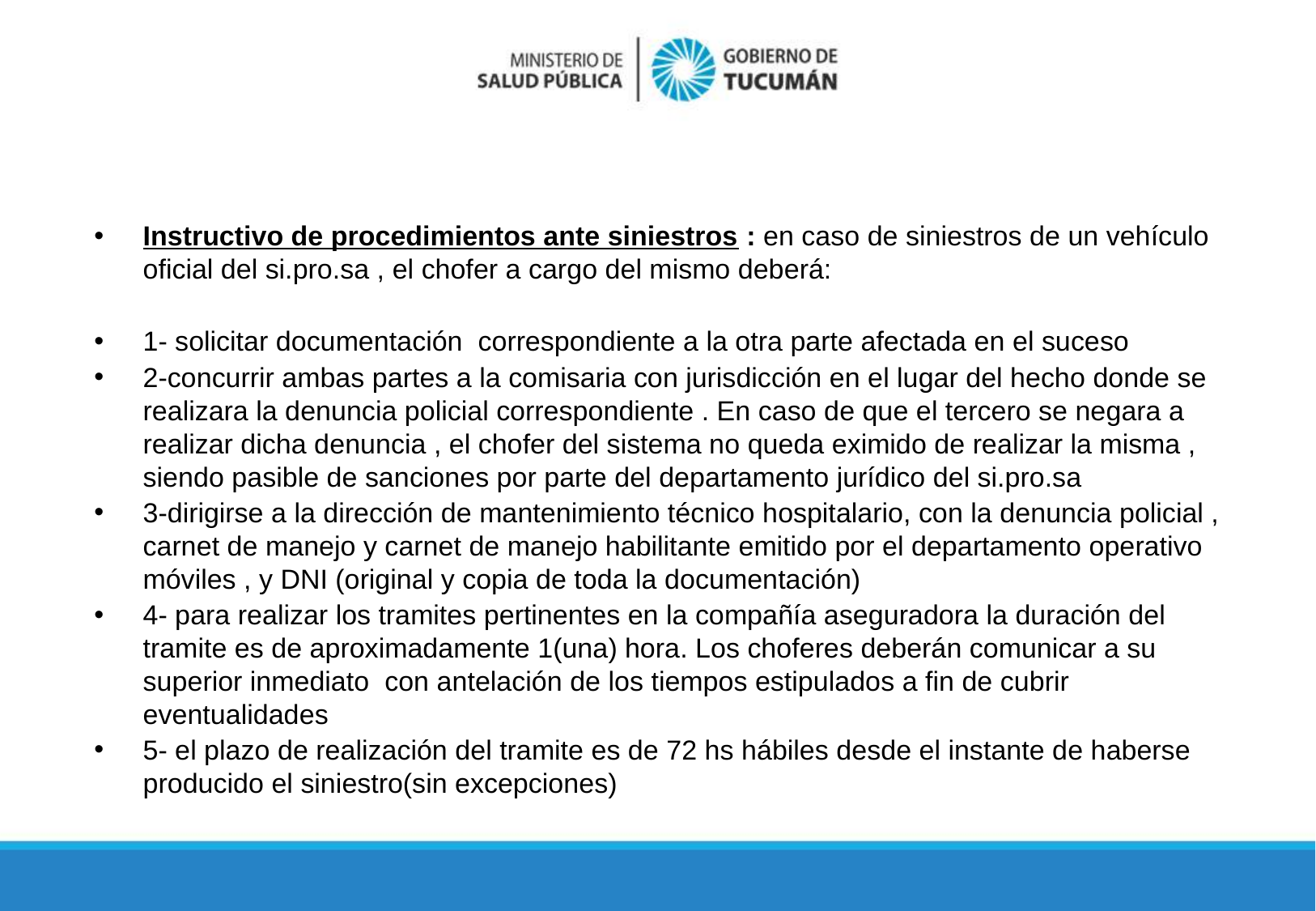

#
Instructivo de procedimientos ante siniestros : en caso de siniestros de un vehículo oficial del si.pro.sa , el chofer a cargo del mismo deberá:

1- solicitar documentación  correspondiente a la otra parte afectada en el suceso
2-concurrir ambas partes a la comisaria con jurisdicción en el lugar del hecho donde se realizara la denuncia policial correspondiente . En caso de que el tercero se negara a realizar dicha denuncia , el chofer del sistema no queda eximido de realizar la misma , siendo pasible de sanciones por parte del departamento jurídico del si.pro.sa
3-dirigirse a la dirección de mantenimiento técnico hospitalario, con la denuncia policial , carnet de manejo y carnet de manejo habilitante emitido por el departamento operativo móviles , y DNI (original y copia de toda la documentación)
4- para realizar los tramites pertinentes en la compañía aseguradora la duración del tramite es de aproximadamente 1(una) hora. Los choferes deberán comunicar a su superior inmediato  con antelación de los tiempos estipulados a fin de cubrir eventualidades
5- el plazo de realización del tramite es de 72 hs hábiles desde el instante de haberse producido el siniestro(sin excepciones)